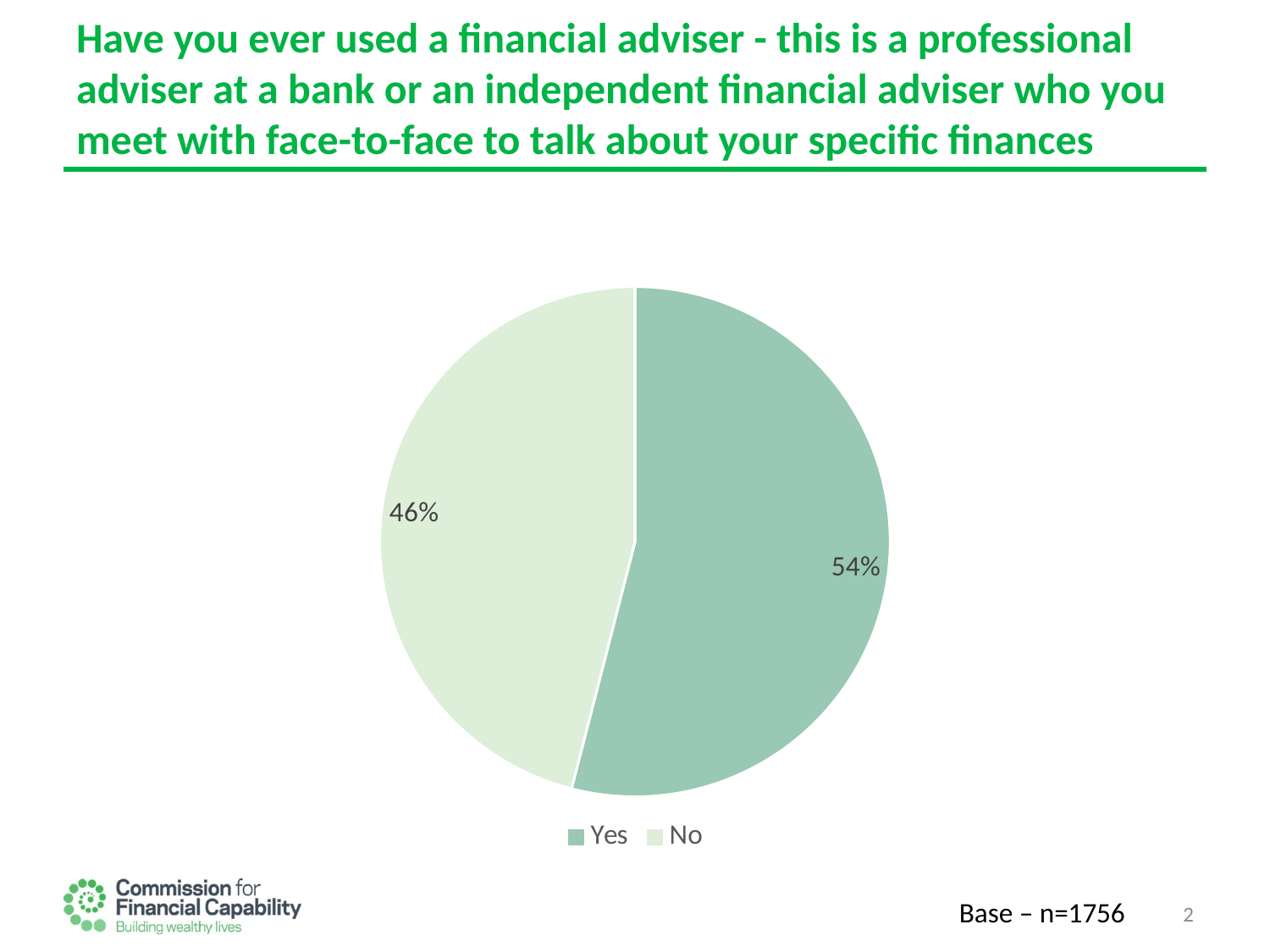

# Have you ever used a financial adviser - this is a professional adviser at a bank or an independent financial adviser who you meet with face-to-face to talk about your specific finances

### Chart

| Category | Column1 |
|---|---|
| Yes | 0.54 |
| No | 0.46 |
2
Base – n=1756